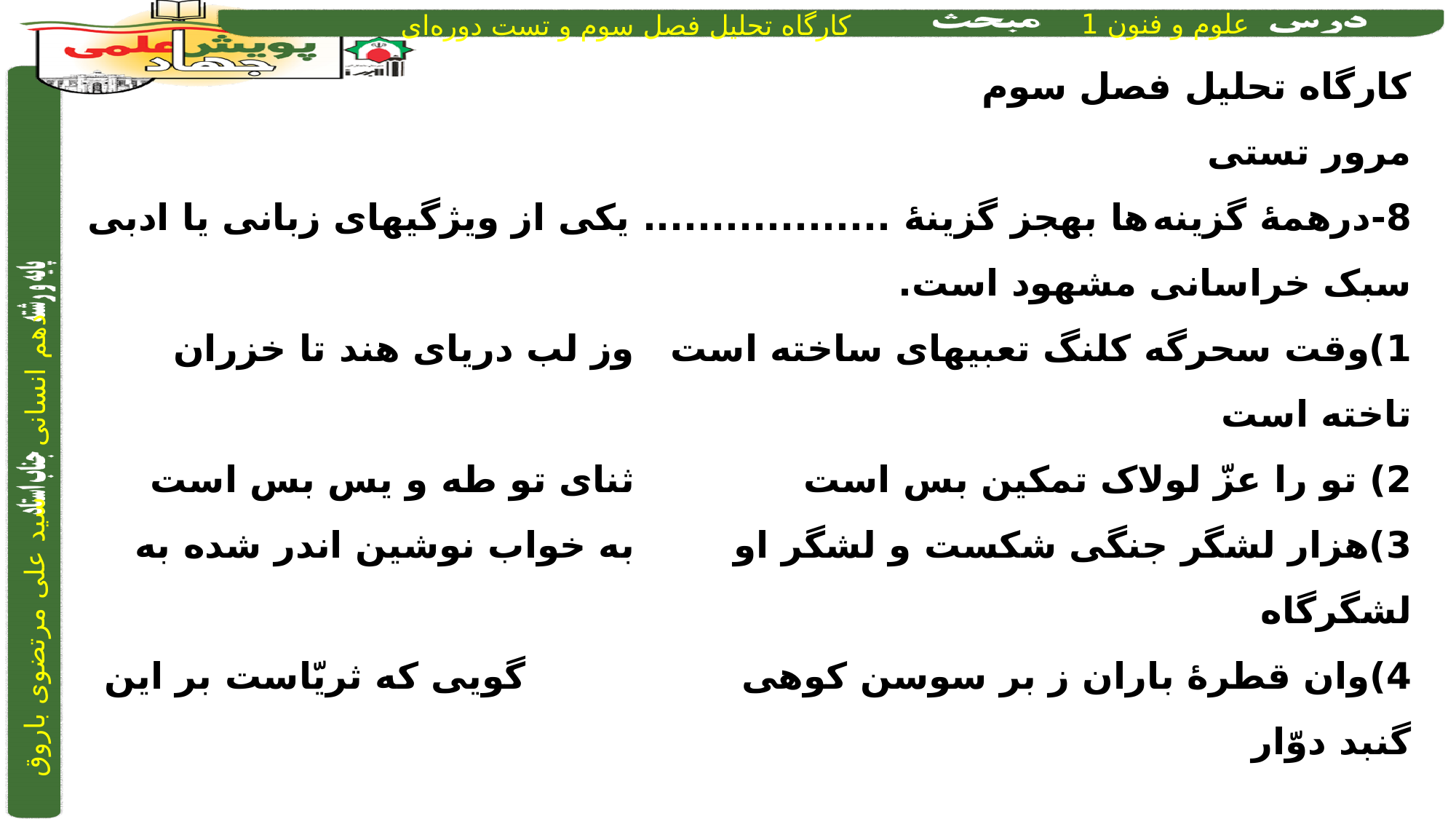

کارگاه تحلیل فصل سوم
مرور تستی
8-درهمۀ گزینه ها به‎جز گزینۀ .................. یکی از ویژگی‎های زبانی یا ادبی سبک خراسانی مشهود است.
1)وقت سحرگه کلنگ تعبیه‎ای ساخته است	 	 وز لب دریای هند تا خزران تاخته است
2) تو را عزّ لولاک تمکین بس است		 	 ثنای تو طه و یس بس است
3)هزار لشگر جنگی شکست و لشگر او	 	 به خواب نوشین اندر شده به لشگرگاه
4)وان قطرۀ باران ز بر سوسن کوهی	 		 گویی که ثریّاست بر این گنبد دوّار

2